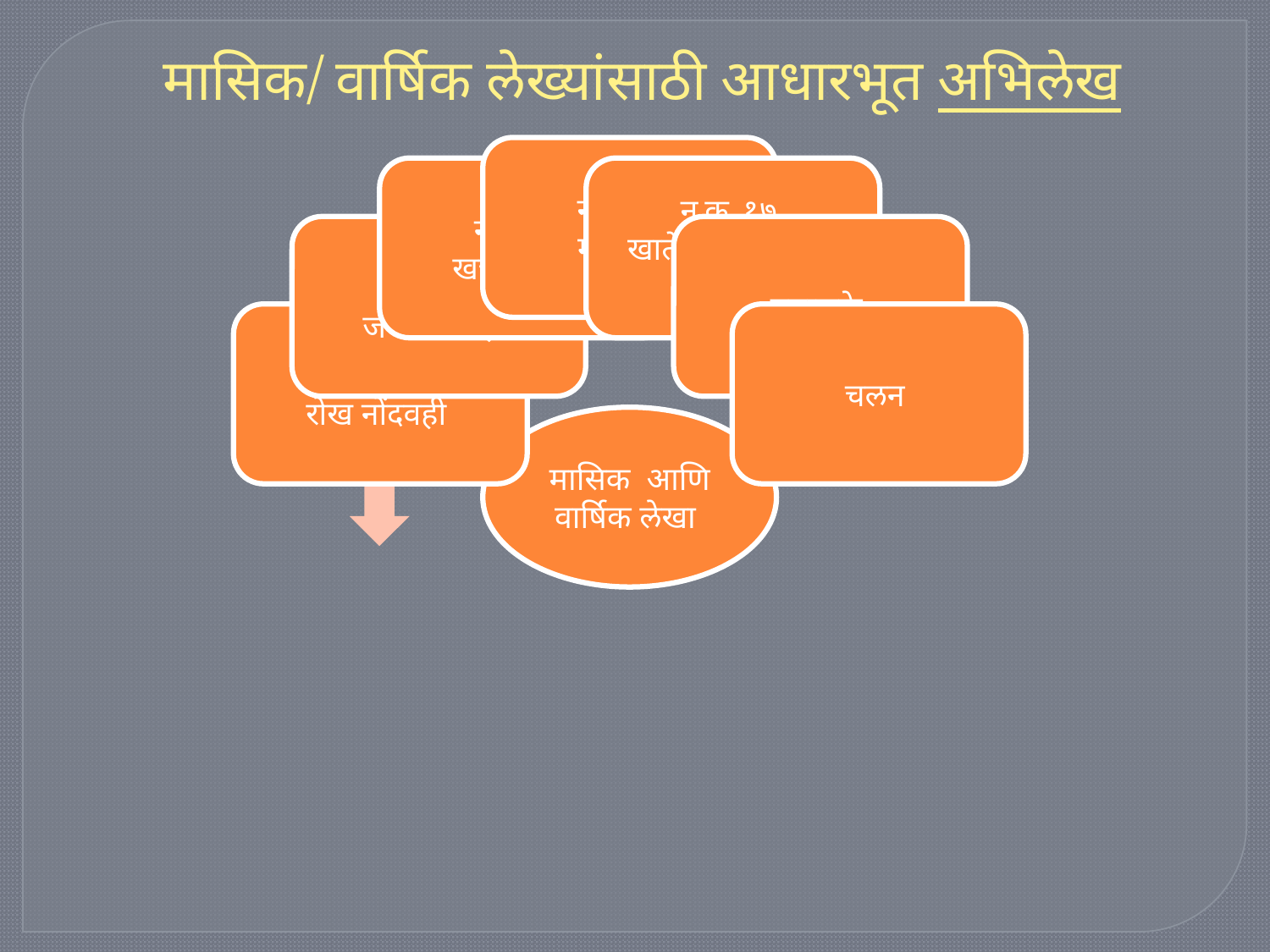

मासिक/ वार्षिक लेख्यांसाठी आधारभूत अभिलेख
मासिक  आणि वार्षिक लेखा
न.क्र.७
 रोख नोंदवही
न.क्र. १३
जमा नोंदवही
न.क्र. १४
खर्च नोंदवही
न.क्र. १६
मेल ज्ञाप
न.क्र. १७
खातेबदल नोंदवही
प्रमाणके
चलन